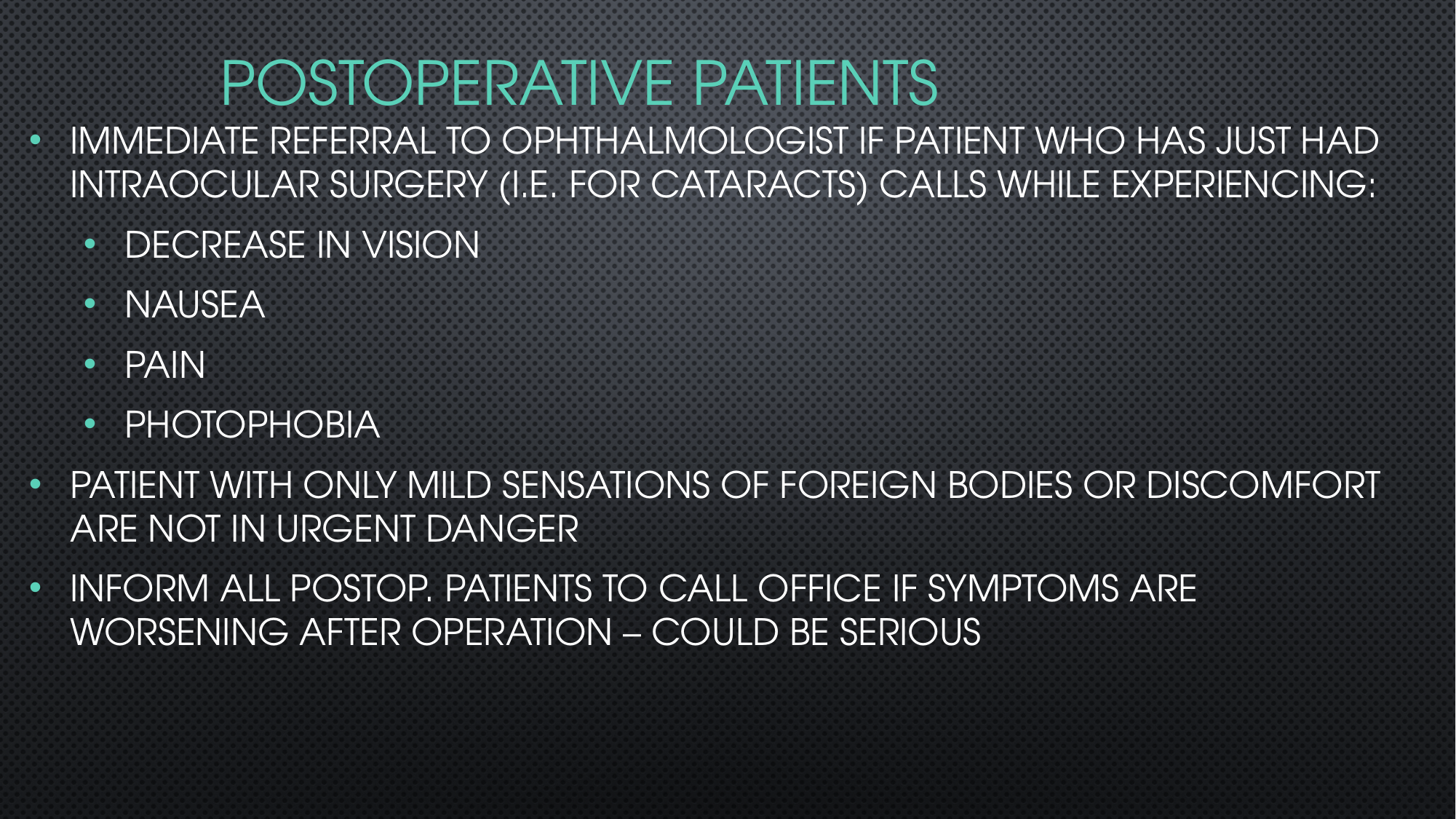

# Postoperative Patients
Immediate referral to ophthalmologist if patient who has just had intraocular surgery (i.e. for cataracts) calls while experiencing:
Decrease in vision
Nausea
Pain
Photophobia
Patient with only mild sensations of foreign bodies or discomfort are not in urgent danger
Inform ALL postop. Patients to call office if symptoms are worsening after operation – could be serious